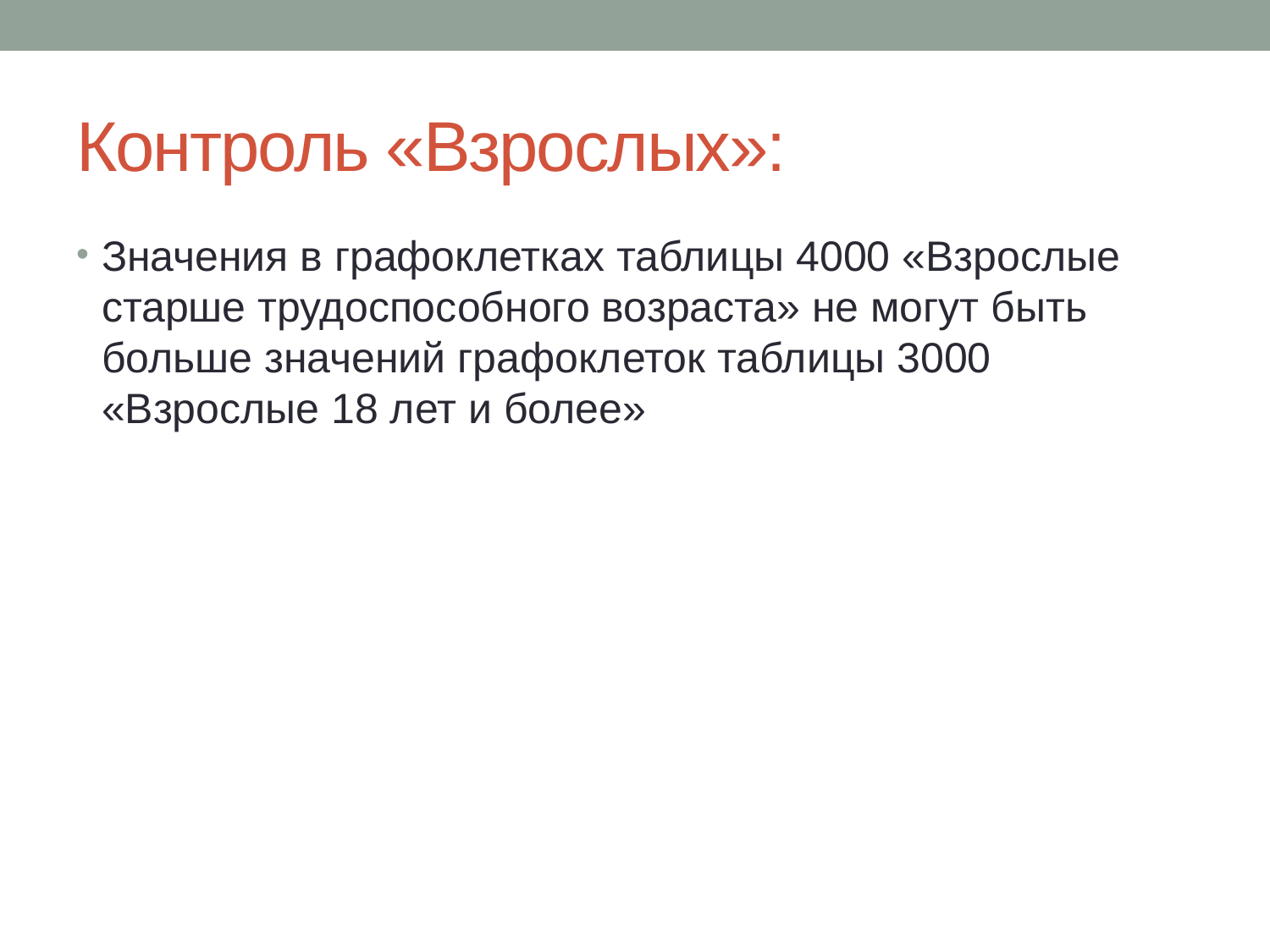

# Контроль «Взрослых»:
Значения в графоклетках таблицы 4000 «Взрослые старше трудоспособного возраста» не могут быть больше значений графоклеток таблицы 3000 «Взрослые 18 лет и более»